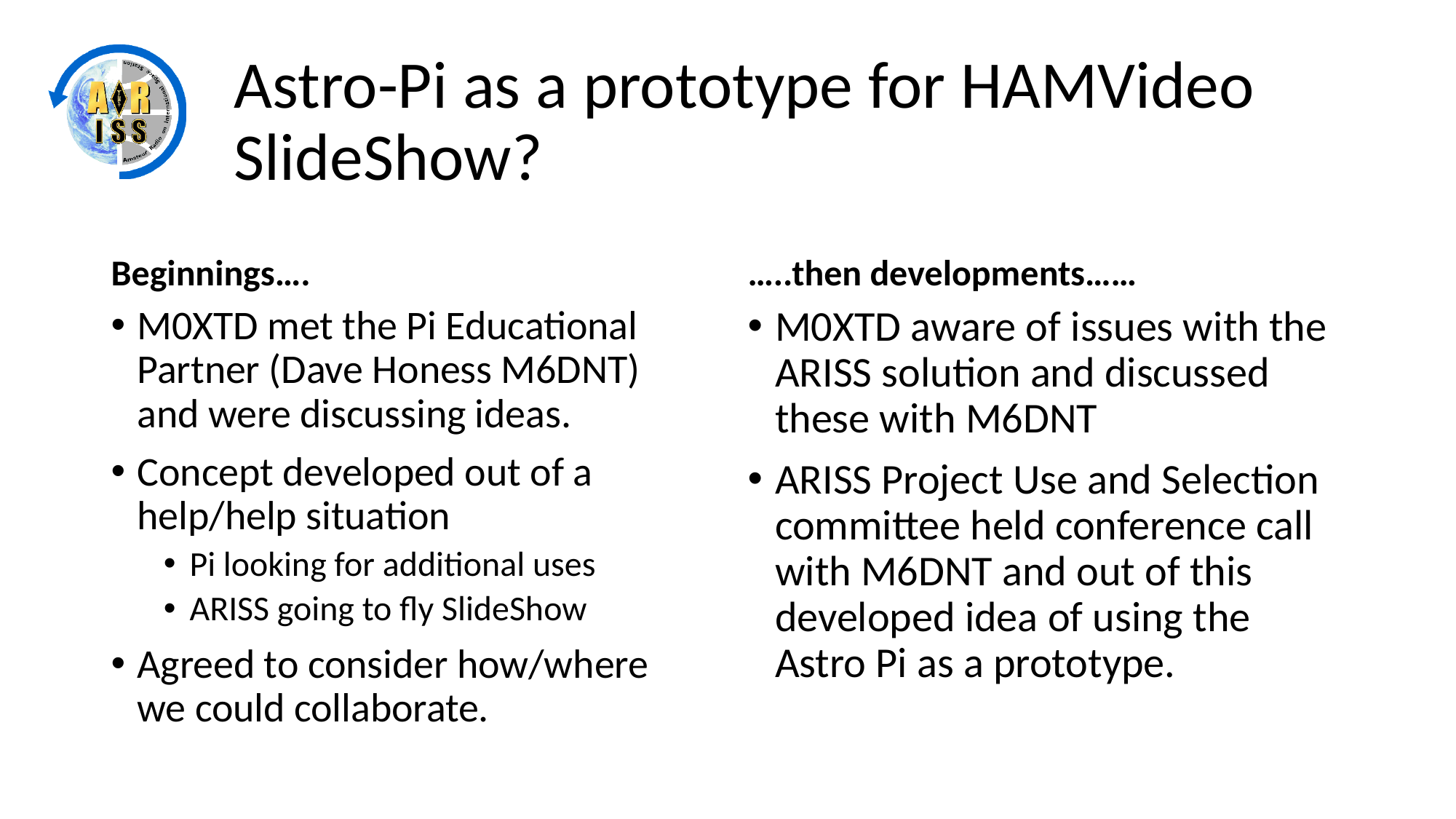

# Astro-Pi as a prototype for HAMVideo SlideShow?
Beginnings….
…..then developments……
M0XTD met the Pi Educational Partner (Dave Honess M6DNT) and were discussing ideas.
Concept developed out of a help/help situation
Pi looking for additional uses
ARISS going to fly SlideShow
Agreed to consider how/where we could collaborate.
M0XTD aware of issues with the ARISS solution and discussed these with M6DNT
ARISS Project Use and Selection committee held conference call with M6DNT and out of this developed idea of using the Astro Pi as a prototype.